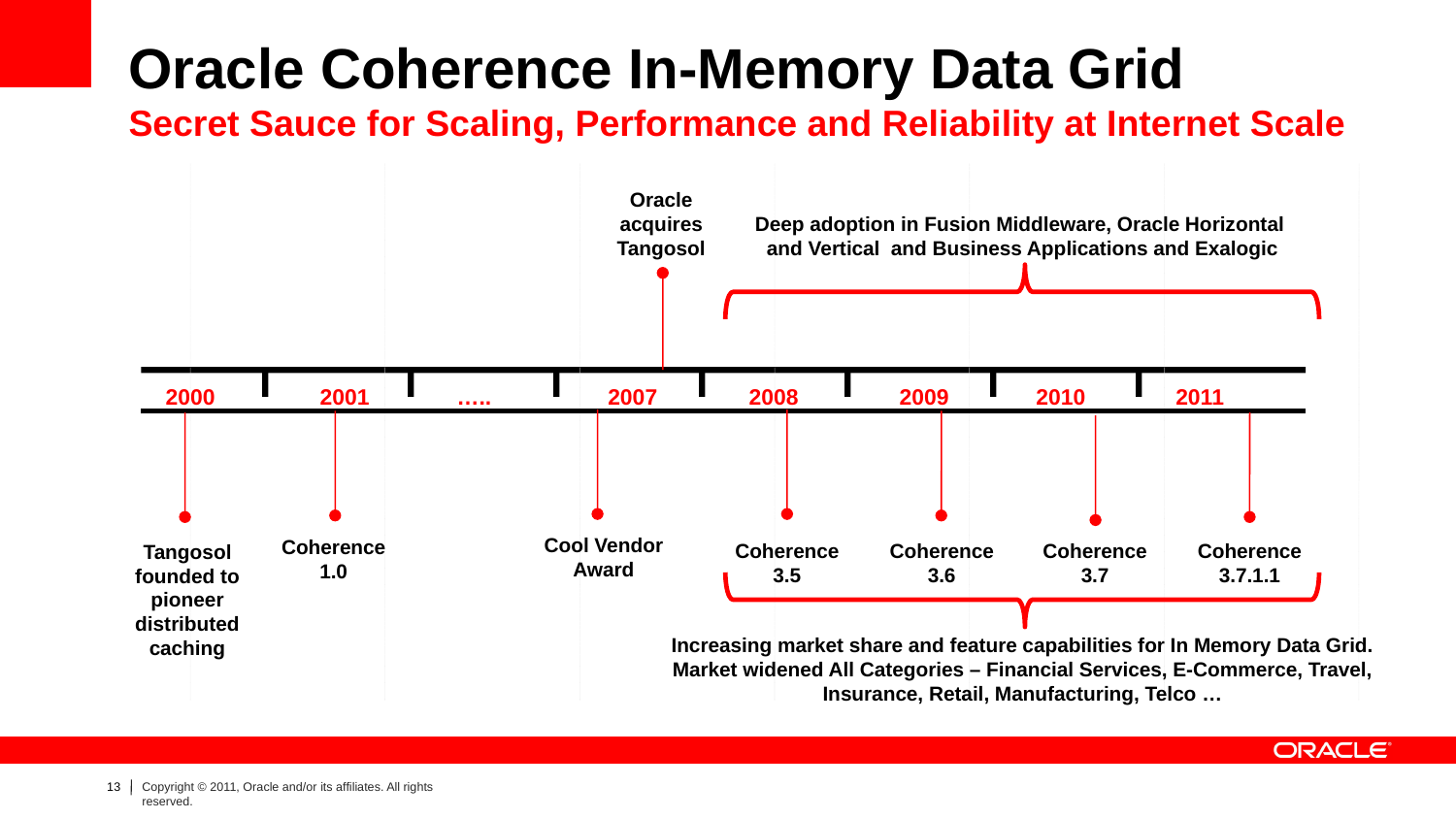

# Oracle Coherence In-Memory Data Grid Secret Sauce for Scaling, Performance and Reliability at Internet Scale

Oracle acquires Tangosol
Deep adoption in Fusion Middleware, Oracle Horizontal
and Vertical  and Business Applications and Exalogic

2000
2001
…..
2007
2008
2009
2010
2011
Cool Vendor Award
Coherence
1.0
Coherence
3.5
Coherence
3.6
Coherence
3.7
Coherence
3.7.1.1
Tangosol founded to pioneer distributed caching
Increasing market share and feature capabilities for In Memory Data Grid. Market widened All Categories – Financial Services, E-Commerce, Travel, Insurance, Retail, Manufacturing, Telco …